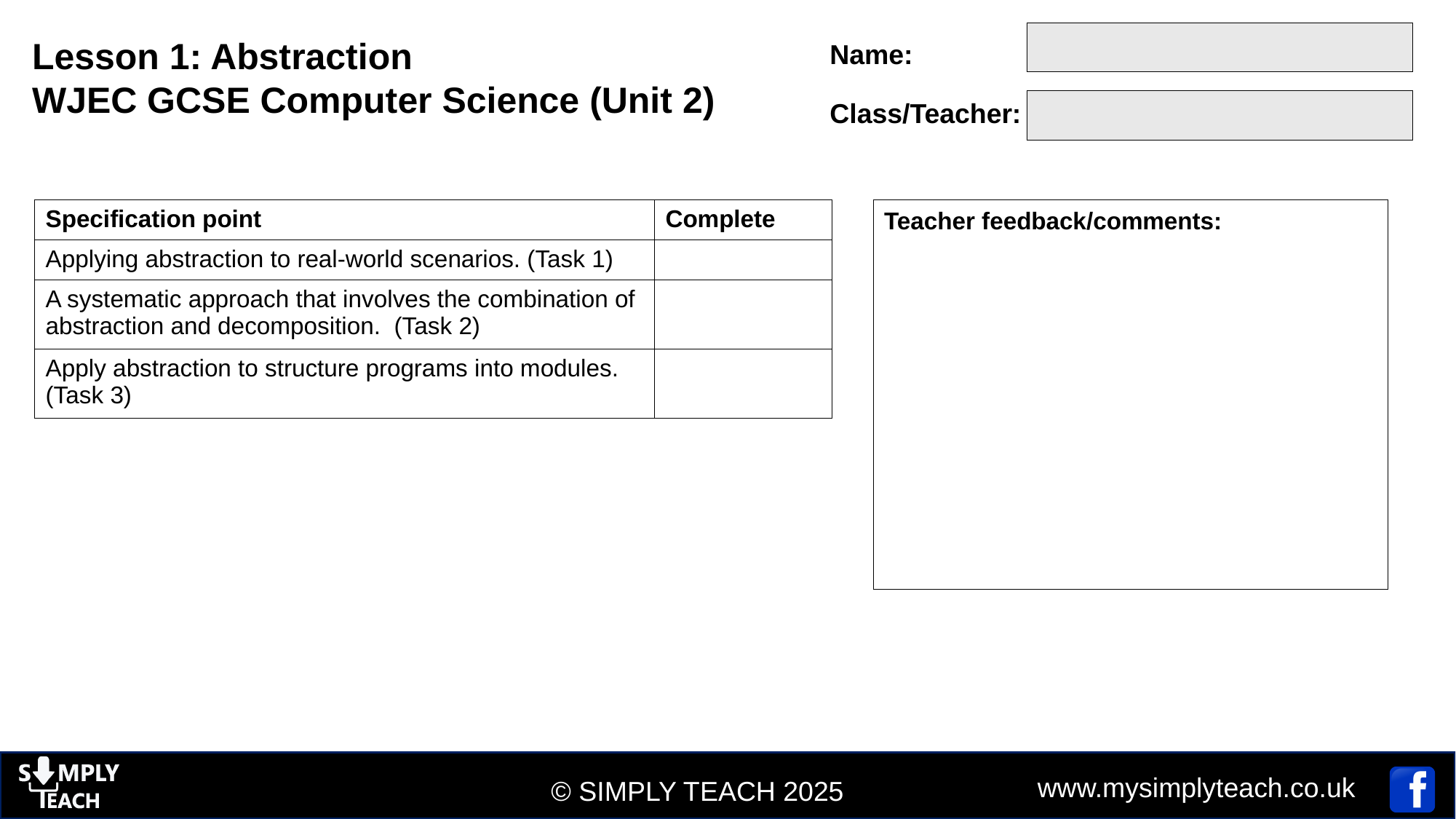

Lesson 1: Abstraction
WJEC GCSE Computer Science (Unit 2)
Name:

Class/Teacher:
| Specification point | Complete​ |
| --- | --- |
| Applying abstraction to real-world scenarios. (Task 1) | ​ |
| A systematic approach that involves the combination of abstraction and decomposition. (Task 2) |  |
| Apply abstraction to structure programs into modules. (Task 3) |  |
Teacher feedback/comments: